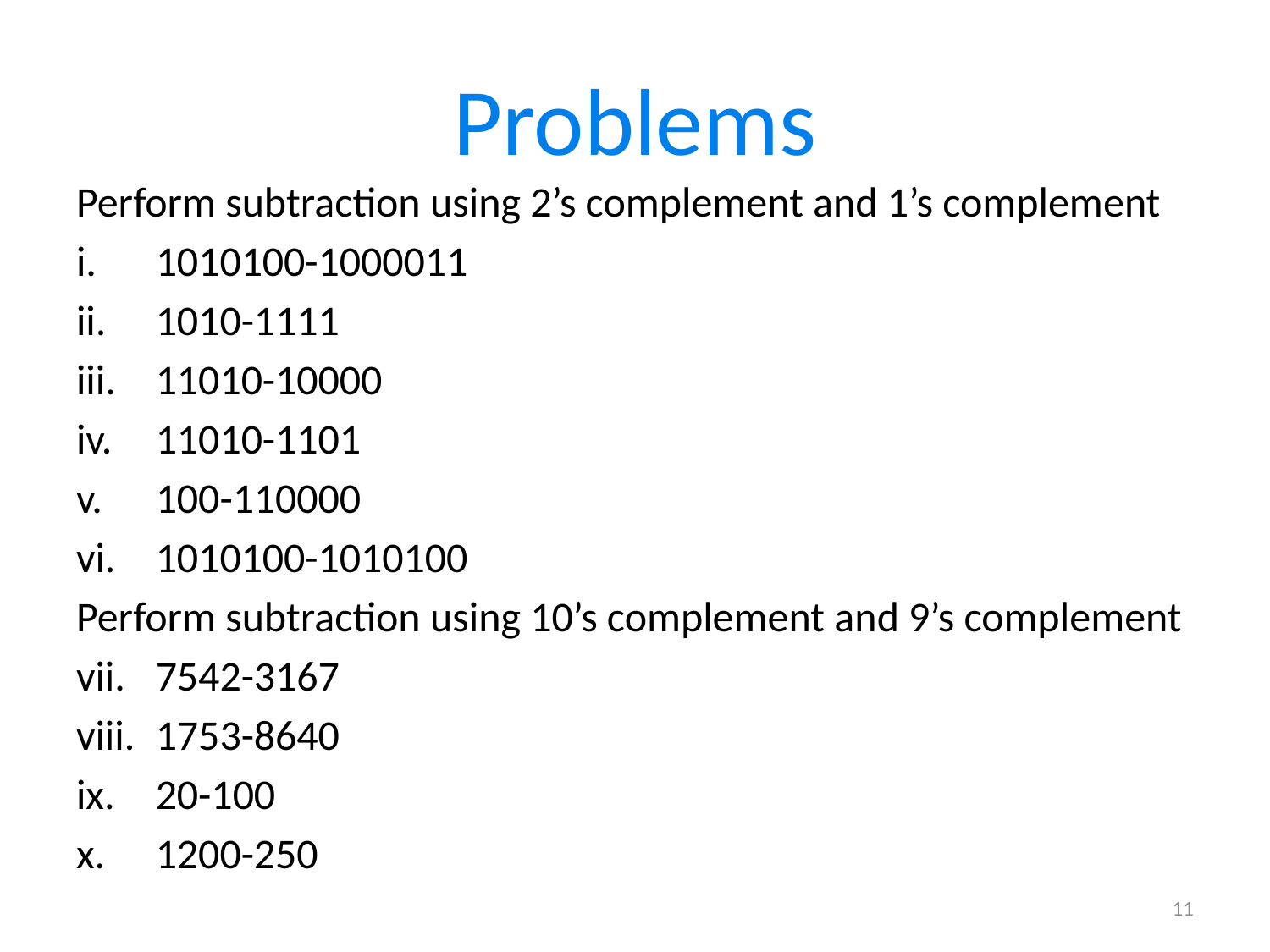

# Problems
Perform subtraction using 2’s complement and 1’s complement
1010100-1000011
1010-1111
11010-10000
11010-1101
100-110000
1010100-1010100
Perform subtraction using 10’s complement and 9’s complement
7542-3167
1753-8640
20-100
1200-250
11